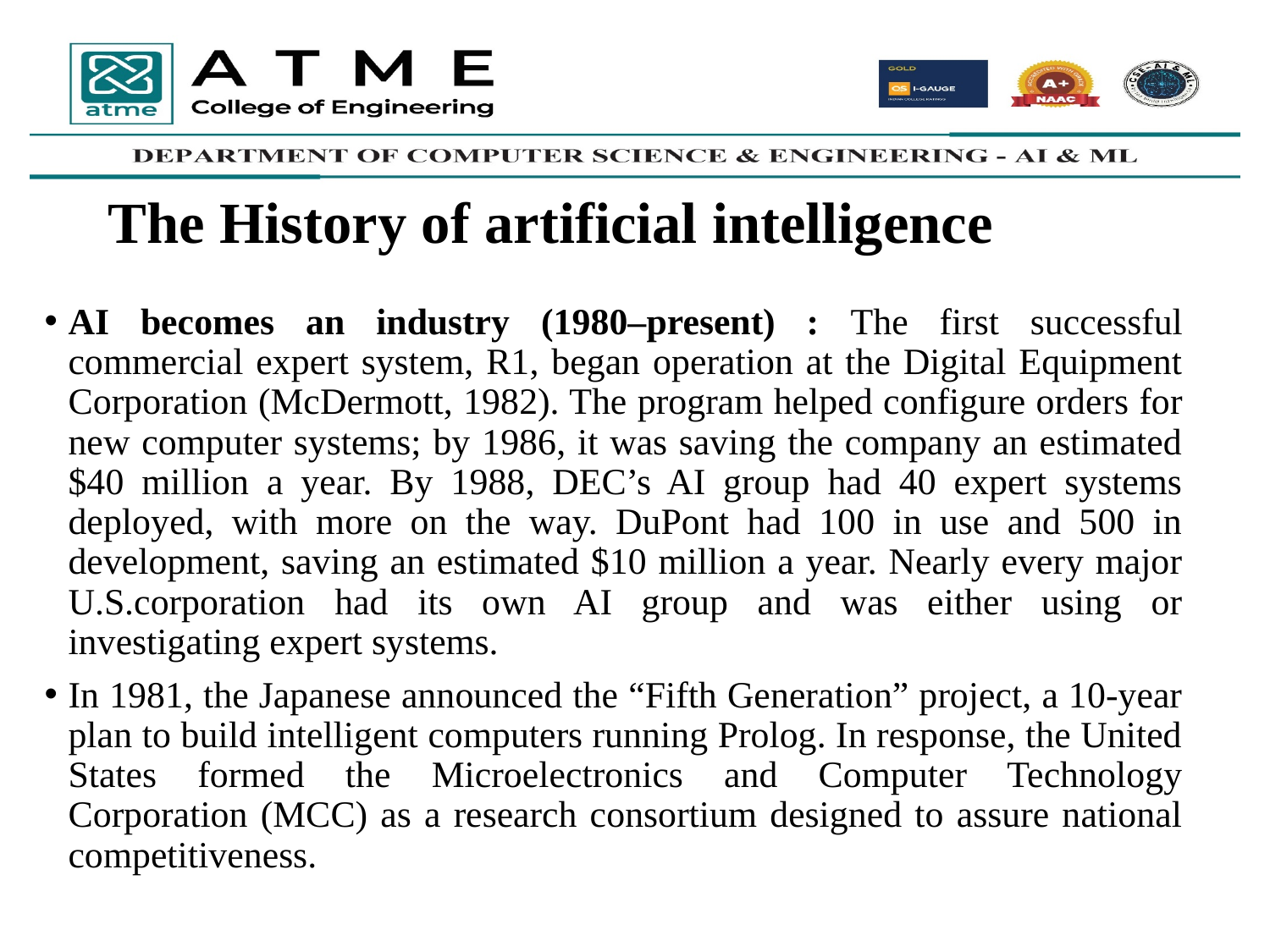

# The History of artificial intelligence
AI becomes an industry (1980–present) : The first successful commercial expert system, R1, began operation at the Digital Equipment Corporation (McDermott, 1982). The program helped configure orders for new computer systems; by 1986, it was saving the company an estimated $40 million a year. By 1988, DEC’s AI group had 40 expert systems deployed, with more on the way. DuPont had 100 in use and 500 in development, saving an estimated $10 million a year. Nearly every major U.S.corporation had its own AI group and was either using or investigating expert systems.
In 1981, the Japanese announced the “Fifth Generation” project, a 10-year plan to build intelligent computers running Prolog. In response, the United States formed the Microelectronics and Computer Technology Corporation (MCC) as a research consortium designed to assure national competitiveness.